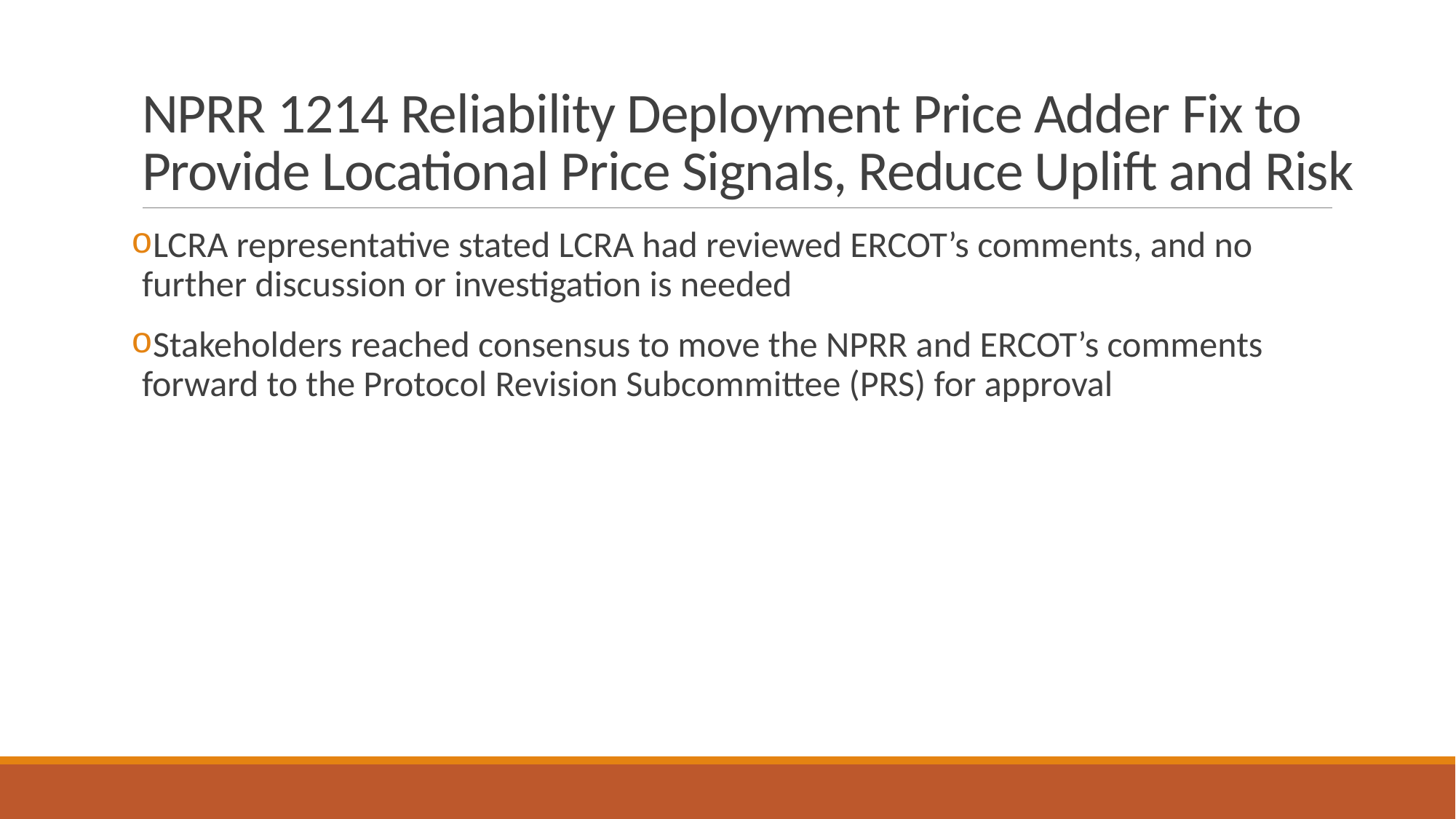

# NPRR 1214 Reliability Deployment Price Adder Fix to Provide Locational Price Signals, Reduce Uplift and Risk
LCRA representative stated LCRA had reviewed ERCOT’s comments, and no further discussion or investigation is needed
Stakeholders reached consensus to move the NPRR and ERCOT’s comments forward to the Protocol Revision Subcommittee (PRS) for approval